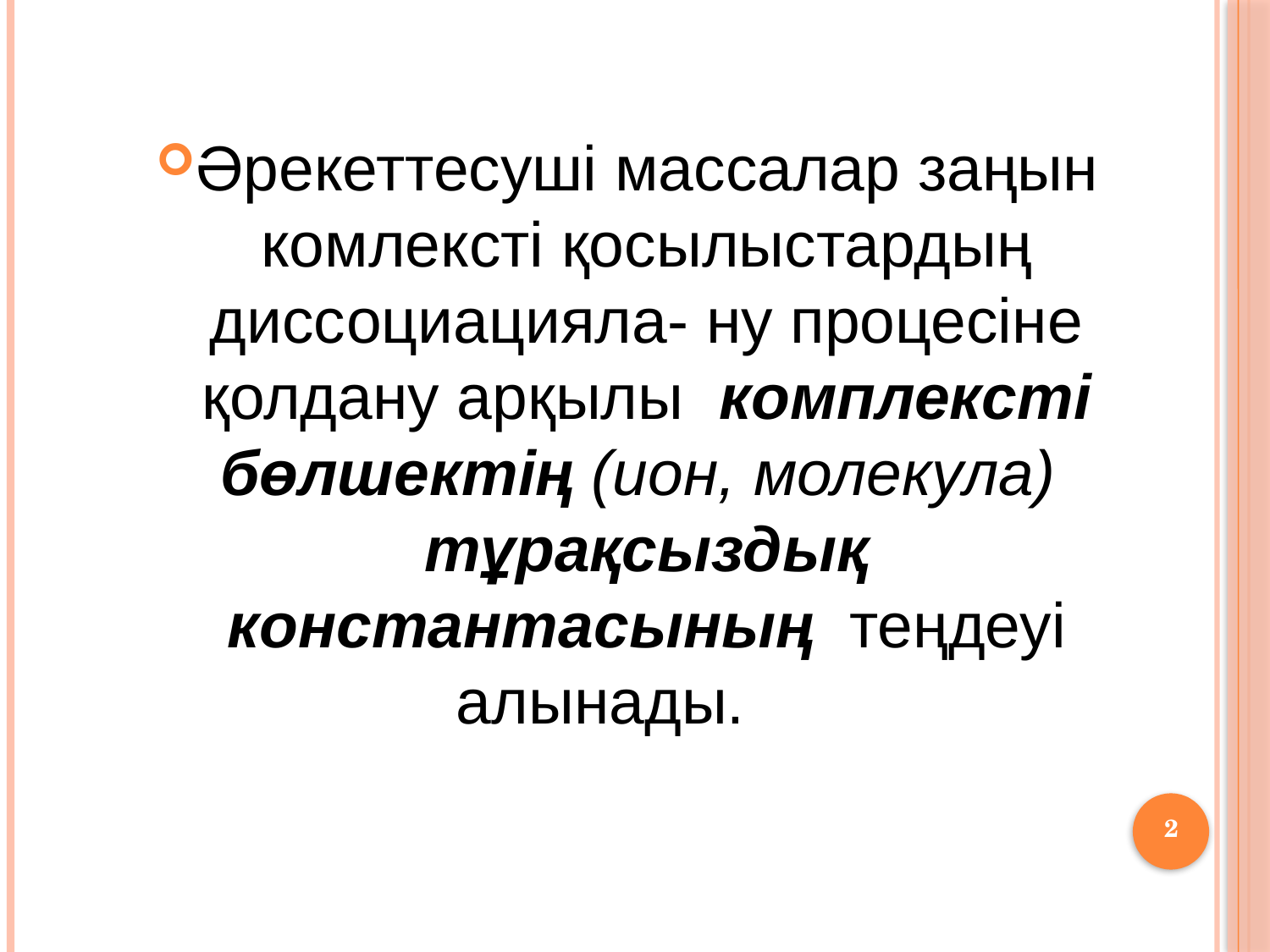

Әрекеттесуші массалар заңын комлексті қосылыстардың диссоциацияла- ну процесіне қолдану арқылы  комплексті бөлшектің (ион, молекула)  тұрақсыздық константасының  теңдеуі алынады.

2